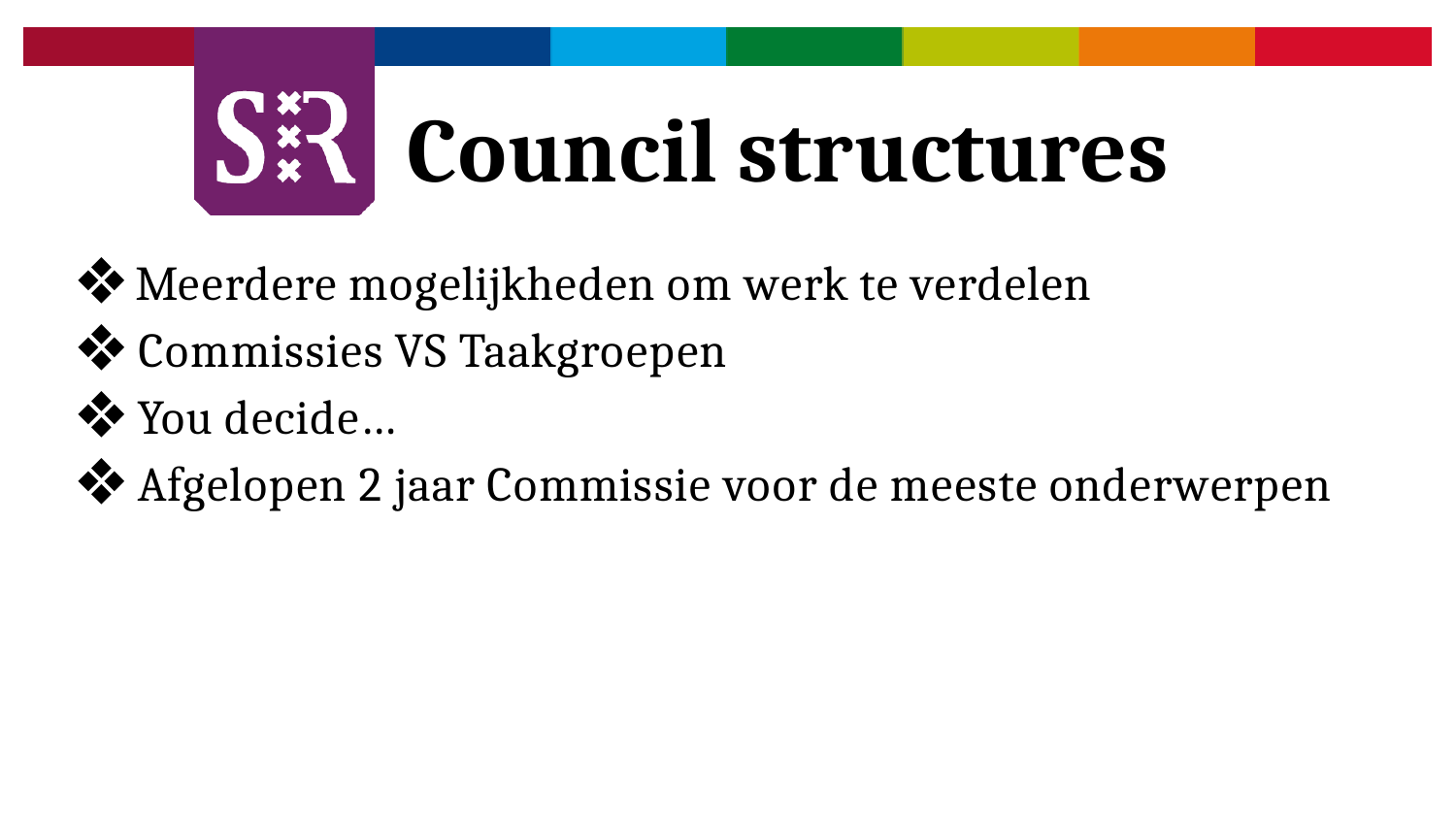

# Council structures

Meerdere mogelijkheden om werk te verdelen
Commissies VS Taakgroepen
You decide…
Afgelopen 2 jaar Commissie voor de meeste onderwerpen